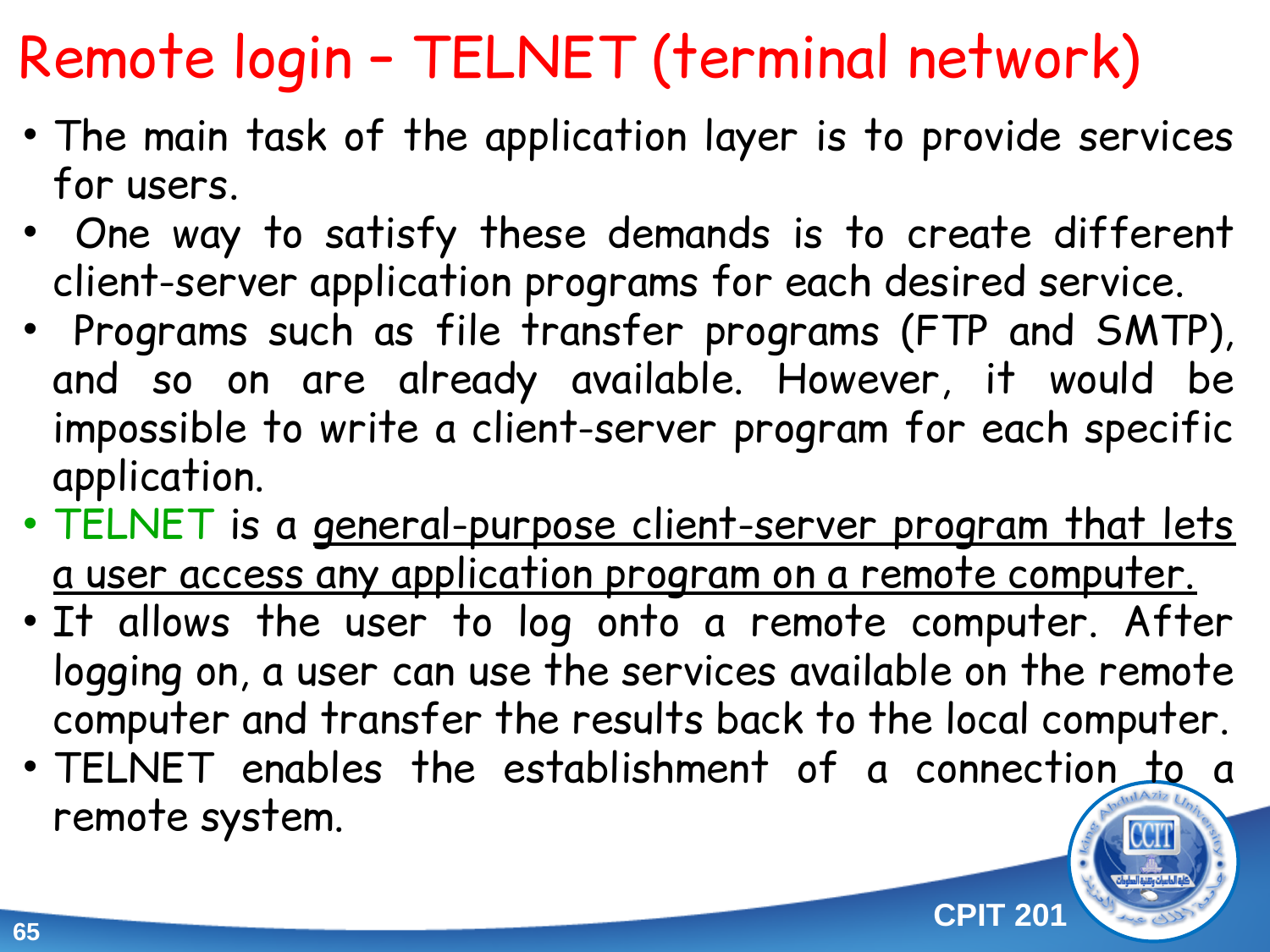

Remote login – TELNET (terminal network)
The main task of the application layer is to provide services for users.
 One way to satisfy these demands is to create different client-server application programs for each desired service.
 Programs such as file transfer programs (FTP and SMTP), and so on are already available. However, it would be impossible to write a client-server program for each specific application.
TELNET is a general-purpose client-server program that lets a user access any application program on a remote computer.
It allows the user to log onto a remote computer. After logging on, a user can use the services available on the remote computer and transfer the results back to the local computer.
TELNET enables the establishment of a connection to a remote system.

65